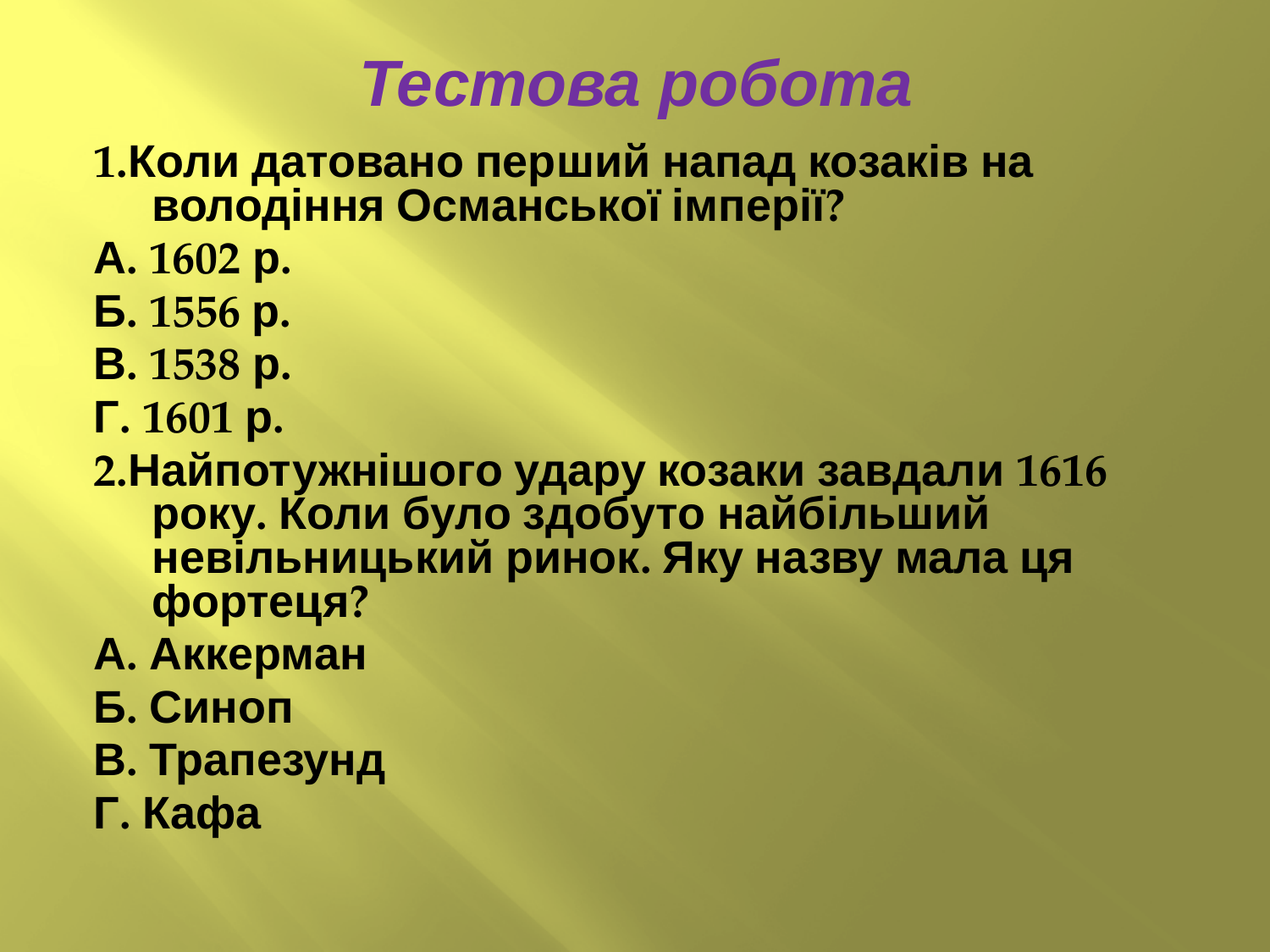

# Тестова робота
1.Коли датовано перший напад козаків на володіння Османської імперії?
А. 1602 р.
Б. 1556 р.
В. 1538 р.
Г. 1601 р.
2.Найпотужнішого удару козаки завдали 1616 року. Коли було здобуто найбільший невільницький ринок. Яку назву мала ця фортеця?
А. Аккерман
Б. Синоп
В. Трапезунд
Г. Кафа